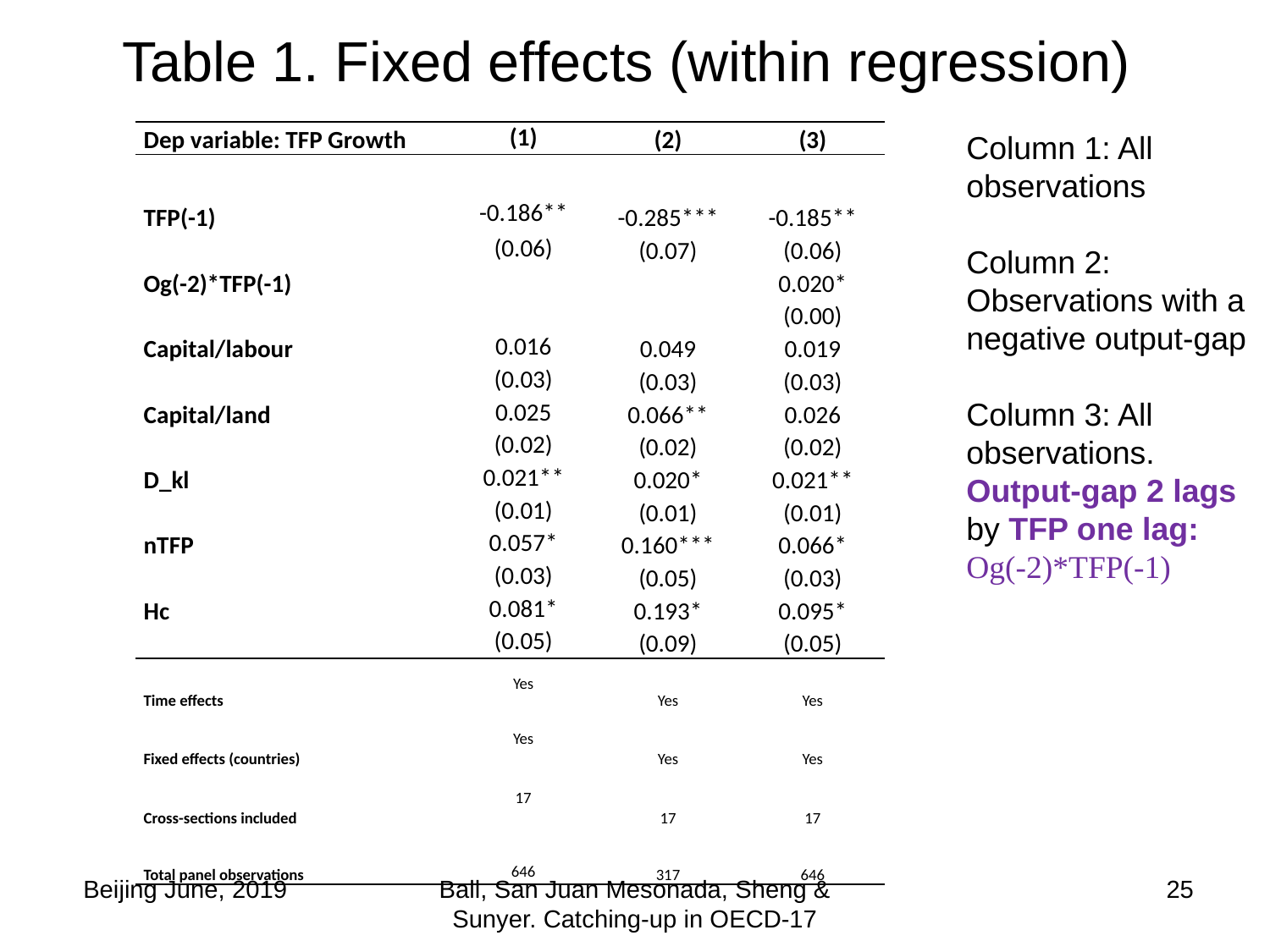

# Table 1. Fixed effects (within regression)
| Dep variable: TFP Growth | (1) | (2) | (3) |
| --- | --- | --- | --- |
| TFP(-1) | -0.186\*\* | -0.285\*\*\* | -0.185\*\* |
|  | (0.06) | (0.07) | (0.06) |
| Og(-2)\*TFP(-1) |  |  | 0.020\* |
|  |  |  | (0.00) |
| Capital/labour | 0.016 | 0.049 | 0.019 |
|  | (0.03) | (0.03) | (0.03) |
| Capital/land | 0.025 | 0.066\*\* | 0.026 |
|  | (0.02) | (0.02) | (0.02) |
| D\_kl | 0.021\*\* | 0.020\* | 0.021\*\* |
|  | (0.01) | (0.01) | (0.01) |
| nTFP | 0.057\* | 0.160\*\*\* | 0.066\* |
|  | (0.03) | (0.05) | (0.03) |
| Hc | 0.081\* | 0.193\* | 0.095\* |
|  | (0.05) | (0.09) | (0.05) |
| Time effects | Yes | Yes | Yes |
| Fixed effects (countries) | Yes | Yes | Yes |
| Cross-sections included | 17 | 17 | 17 |
| Total panel observations | 646 | 317 | 646 |
Column 1: All observations

Column 2: Observations with a negative output-gap

Column 3: All observations. Output-gap 2 lags by TFP one lag: Og(-2)*TFP(-1)

 Beijing June, 2019
Ball, San Juan Mesonada, Sheng & Sunyer. Catching-up in OECD-17
25